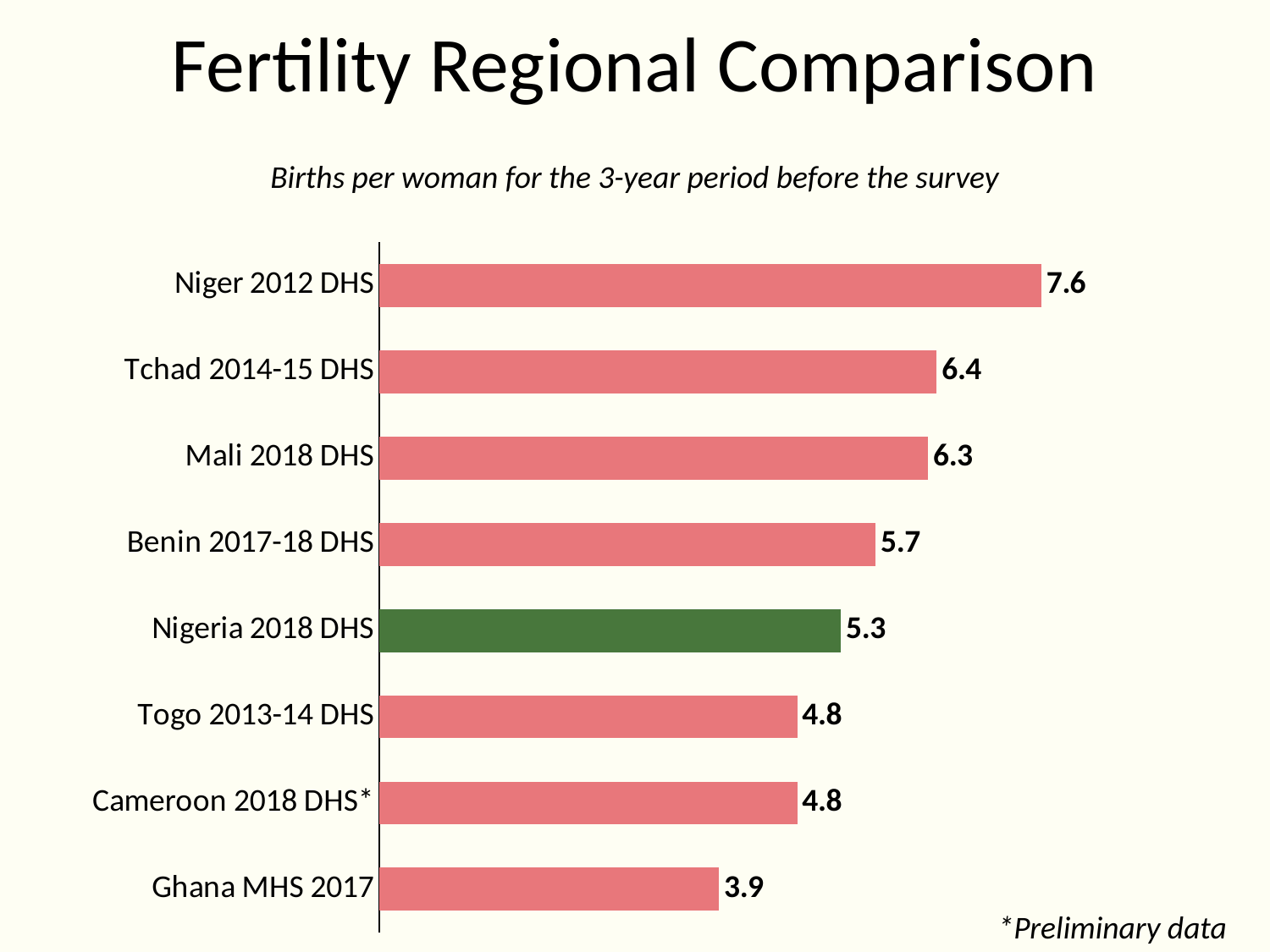

# Fertility Regional Comparison
Births per woman for the 3-year period before the survey

### Chart

| Category | Series 1 |
|---|---|
| Ghana MHS 2017 | 3.9 |
| Cameroon 2018 DHS* | 4.8 |
| Togo 2013-14 DHS | 4.8 |
| Nigeria 2018 DHS | 5.3 |
| Benin 2017-18 DHS | 5.7 |
| Mali 2018 DHS | 6.3 |
| Tchad 2014-15 DHS | 6.4 |
| Niger 2012 DHS | 7.6 |
*Preliminary data